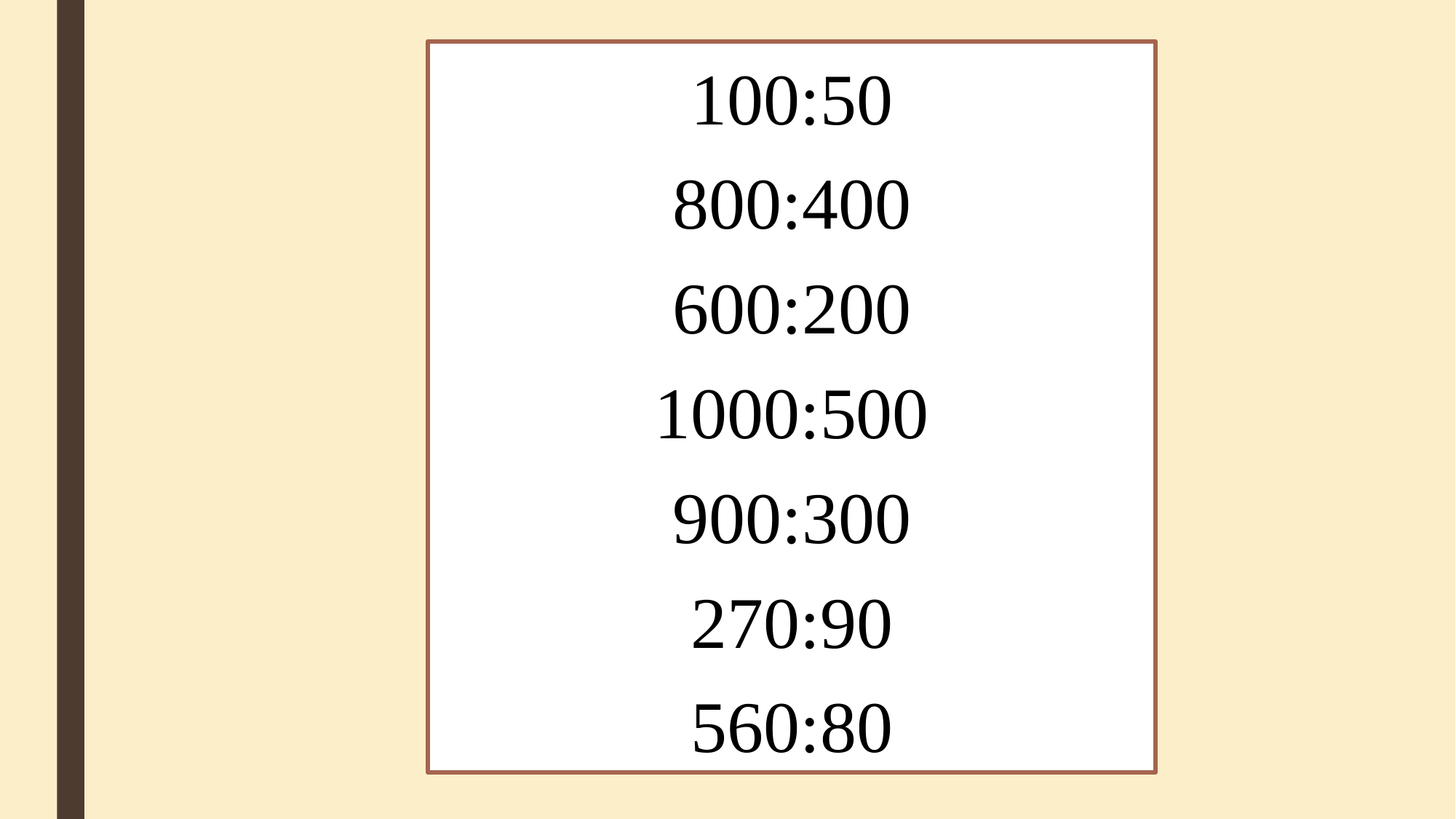

100:50
800:400
600:200
1000:500
900:300
270:90
560:80